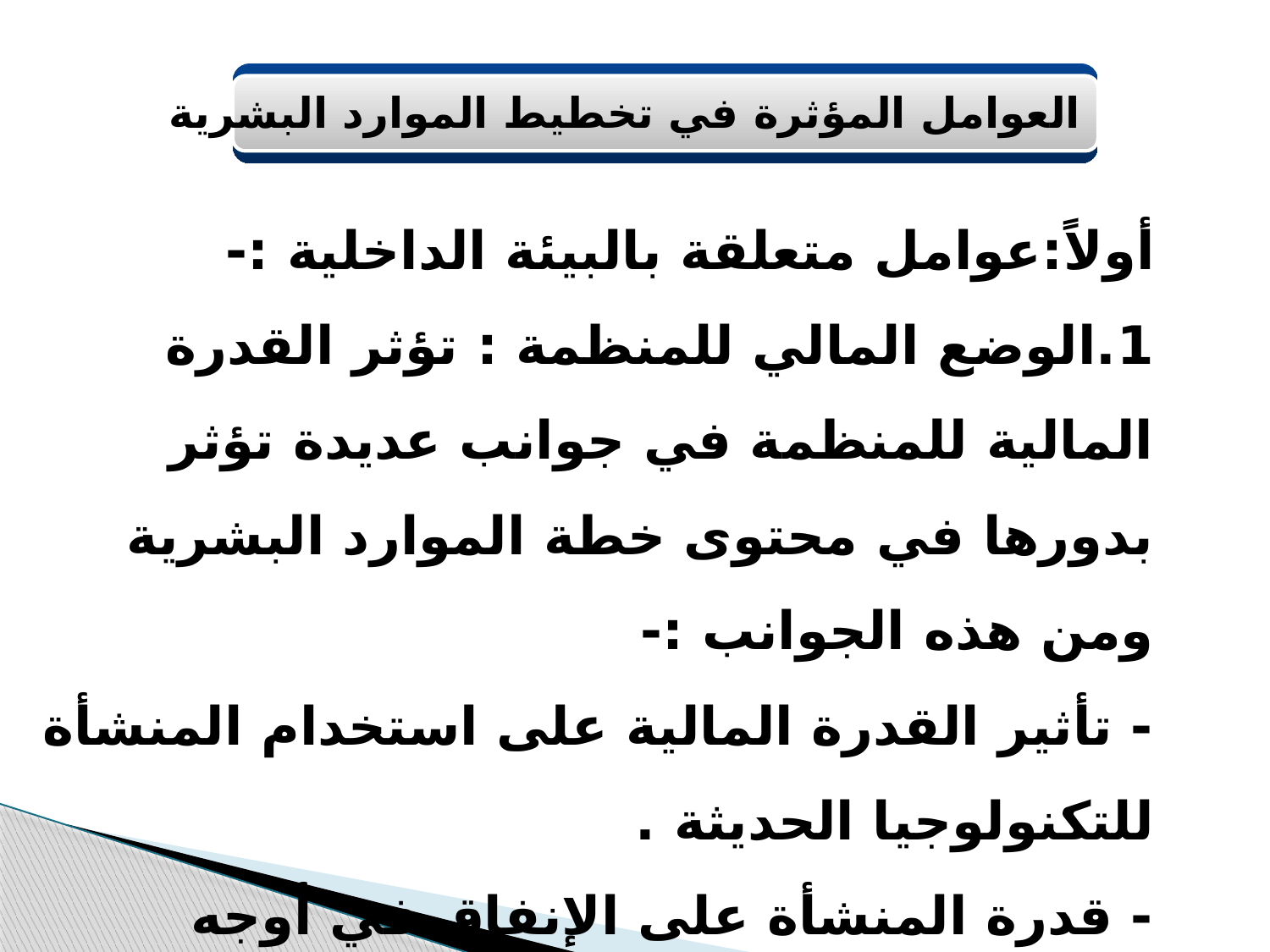

العوامل المؤثرة في تخطيط الموارد البشرية
أولاً:عوامل متعلقة بالبيئة الداخلية :-
1.الوضع المالي للمنظمة : تؤثر القدرة المالية للمنظمة في جوانب عديدة تؤثر بدورها في محتوى خطة الموارد البشرية ومن هذه الجوانب :-
- تأثير القدرة المالية على استخدام المنشأة للتكنولوجيا الحديثة .
- قدرة المنشأة على الإنفاق في أوجه التدريب والتنمية للموارد البشرية .
- قدرة المنشأة على دفع أجور ورواتب مجزئه لاستقطاب موظفين مؤهلين.
     - قدرة المنشأة على إعطاء حوافز مادية جيدة ترتقي بالأداء الوظيفي .